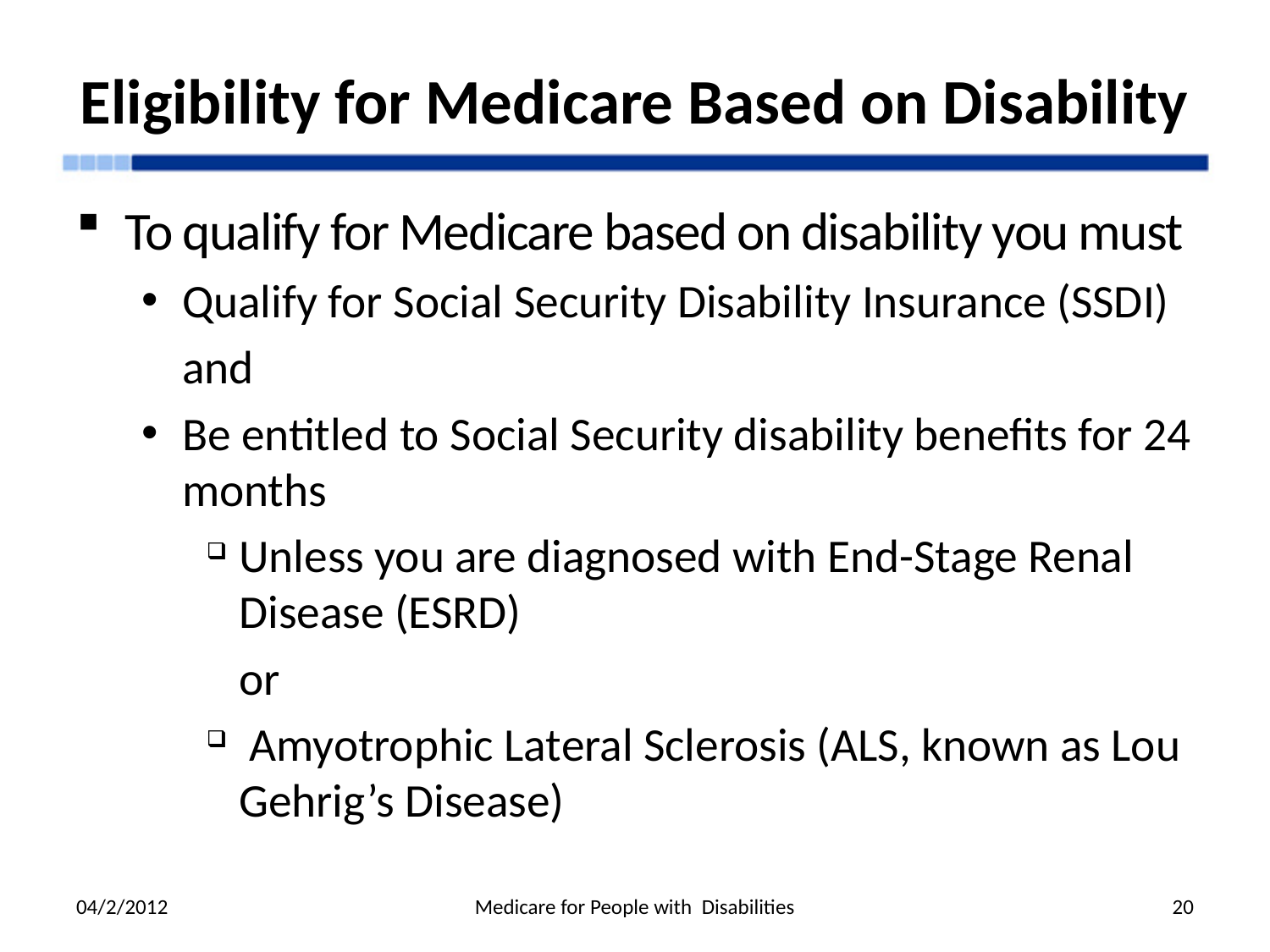

# Eligibility for Medicare Based on Disability
To qualify for Medicare based on disability you must
Qualify for Social Security Disability Insurance (SSDI)
	and
Be entitled to Social Security disability benefits for 24 months
Unless you are diagnosed with End-Stage Renal Disease (ESRD)
	or
 Amyotrophic Lateral Sclerosis (ALS, known as Lou Gehrig’s Disease)

04/2/2012
Medicare for People with  Disabilities
20